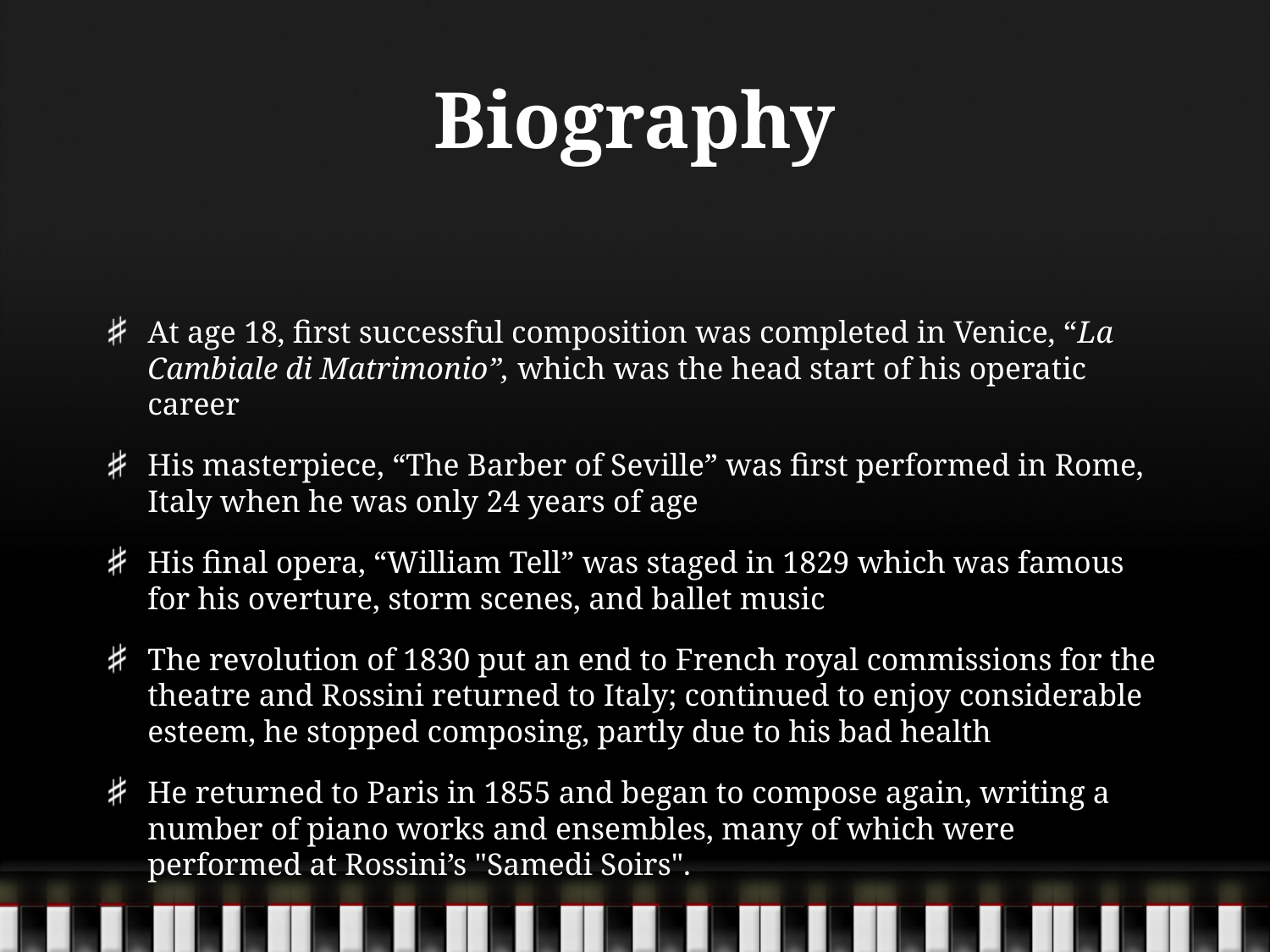

# Biography
At age 18, first successful composition was completed in Venice, “La Cambiale di Matrimonio”, which was the head start of his operatic career
His masterpiece, “The Barber of Seville” was first performed in Rome, Italy when he was only 24 years of age
His final opera, “William Tell” was staged in 1829 which was famous for his overture, storm scenes, and ballet music
The revolution of 1830 put an end to French royal commissions for the theatre and Rossini returned to Italy; continued to enjoy considerable esteem, he stopped composing, partly due to his bad health
He returned to Paris in 1855 and began to compose again, writing a number of piano works and ensembles, many of which were performed at Rossini’s "Samedi Soirs".